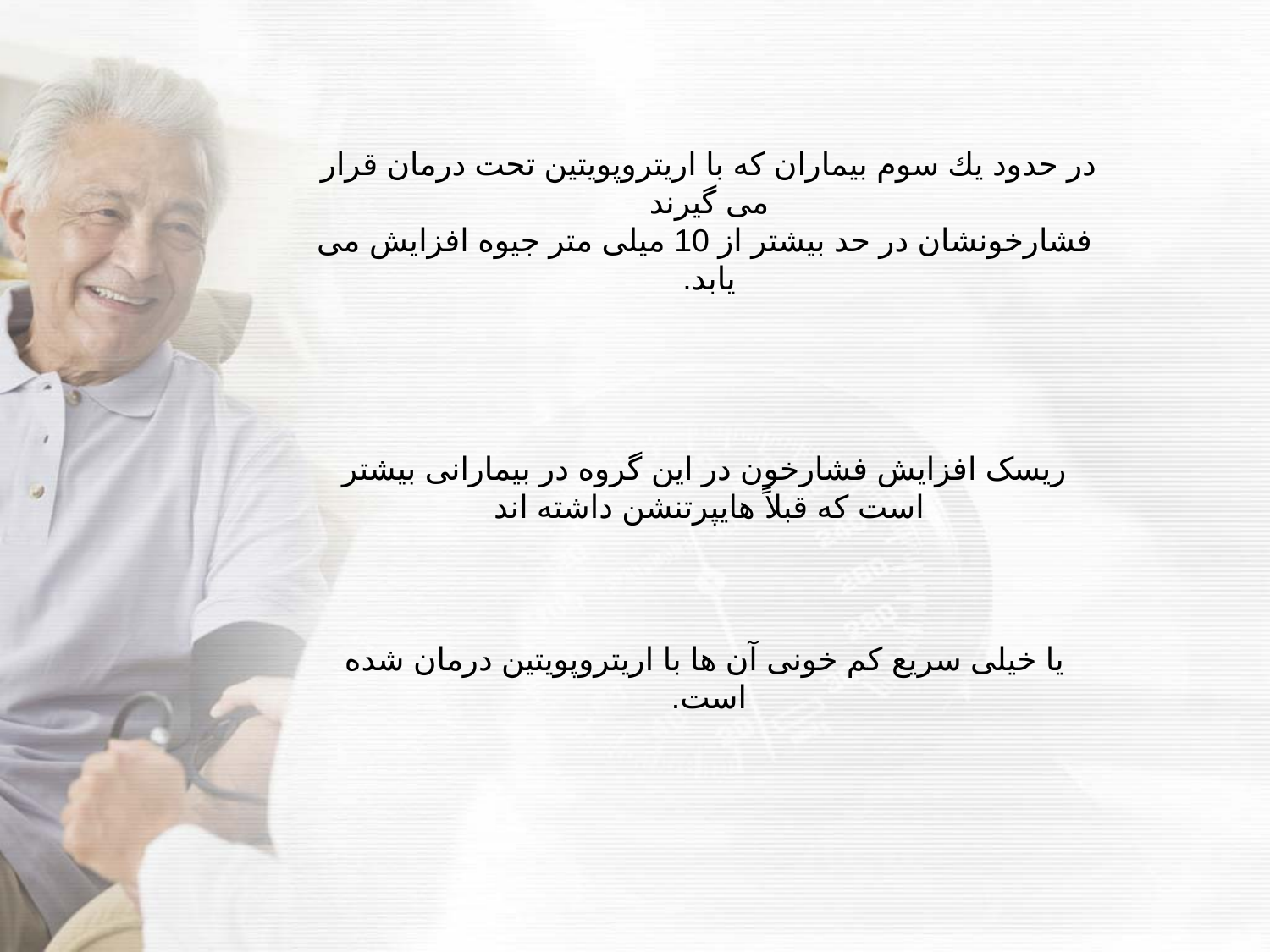

در حدود يك سوم بیماران که با اریتروپویتین تحت درمان قرار می گیرند
 فشارخونشان در حد بیشتر از 10 میلی متر جیوه افزایش می یابد.

 ریسک افزایش فشارخون در این گروه در بیمارانی بیشتر است که قبلاً هایپرتنشن داشته اند

 یا خیلی سریع کم خونی آن ها با اریتروپویتین درمان شده است.